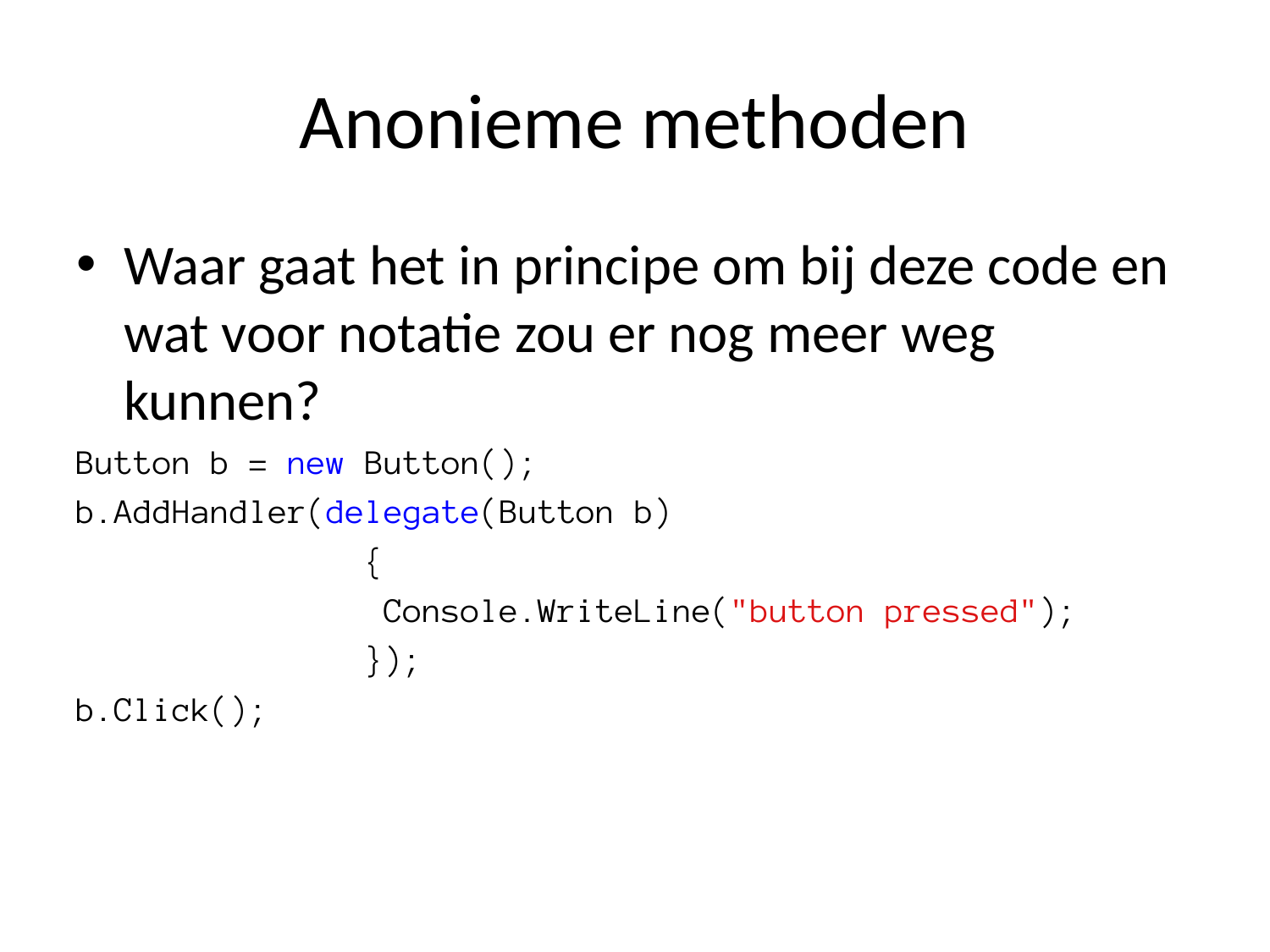

# Anonieme methoden
Waar gaat het in principe om bij deze code en wat voor notatie zou er nog meer weg kunnen?
Button b = new Button();
b.AddHandler(delegate(Button b)
               {
                Console.WriteLine("button pressed");
               });
b.Click();